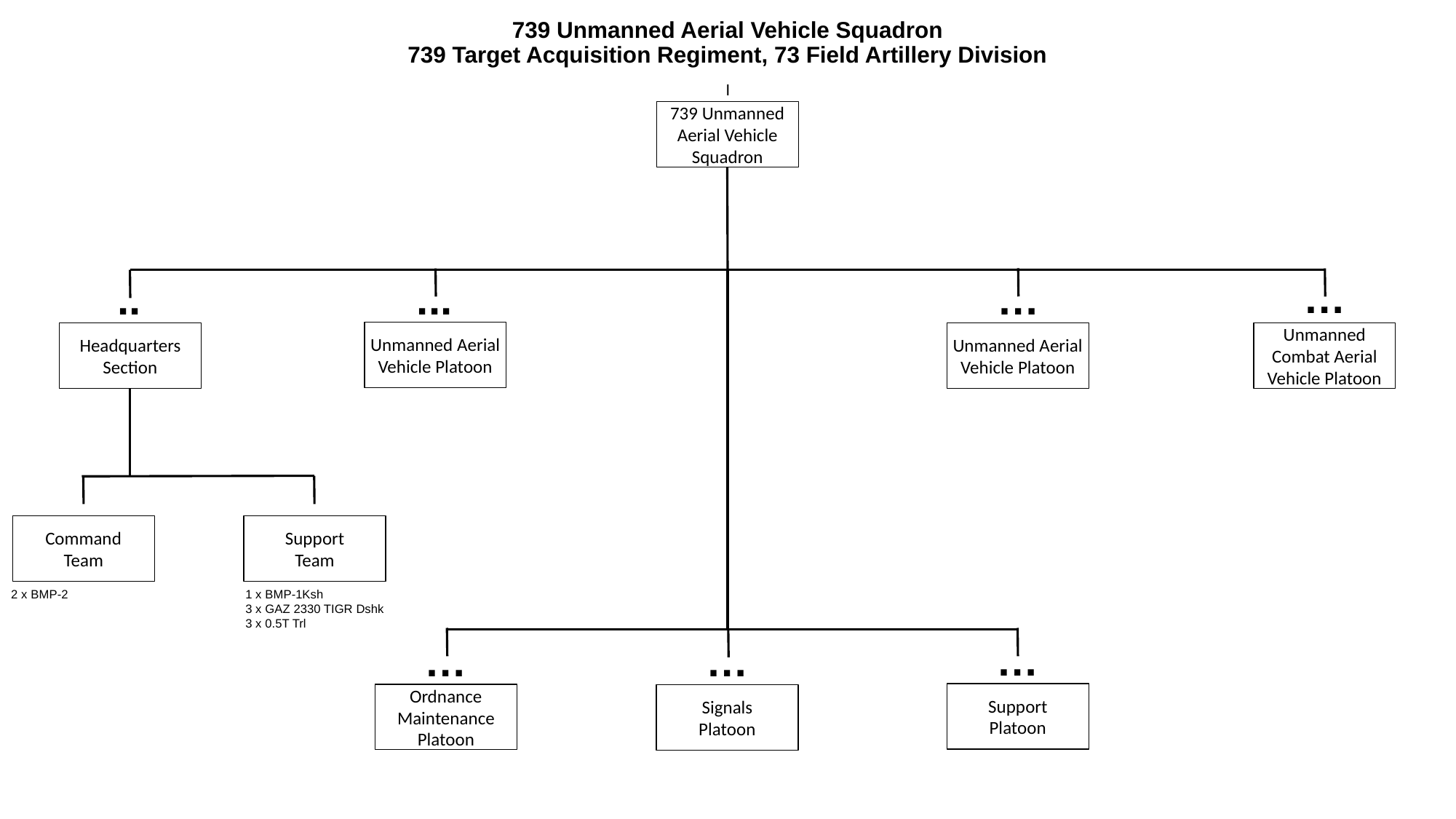

# 739 Unmanned Aerial Vehicle Squadron 739 Target Acquisition Regiment, 73 Field Artillery Division
I
739 Unmanned Aerial Vehicle Squadron
…
..
...
…
Unmanned Aerial Vehicle Platoon
Headquarters
Section
Unmanned Aerial Vehicle Platoon
Unmanned Combat Aerial Vehicle Platoon
Command
Team
Support
Team
2 x BMP-2
1 x BMP-1Ksh
3 x GAZ 2330 TIGR Dshk
3 x 0.5T Trl
…
…
…
Support
Platoon
Ordnance Maintenance Platoon
Signals
Platoon